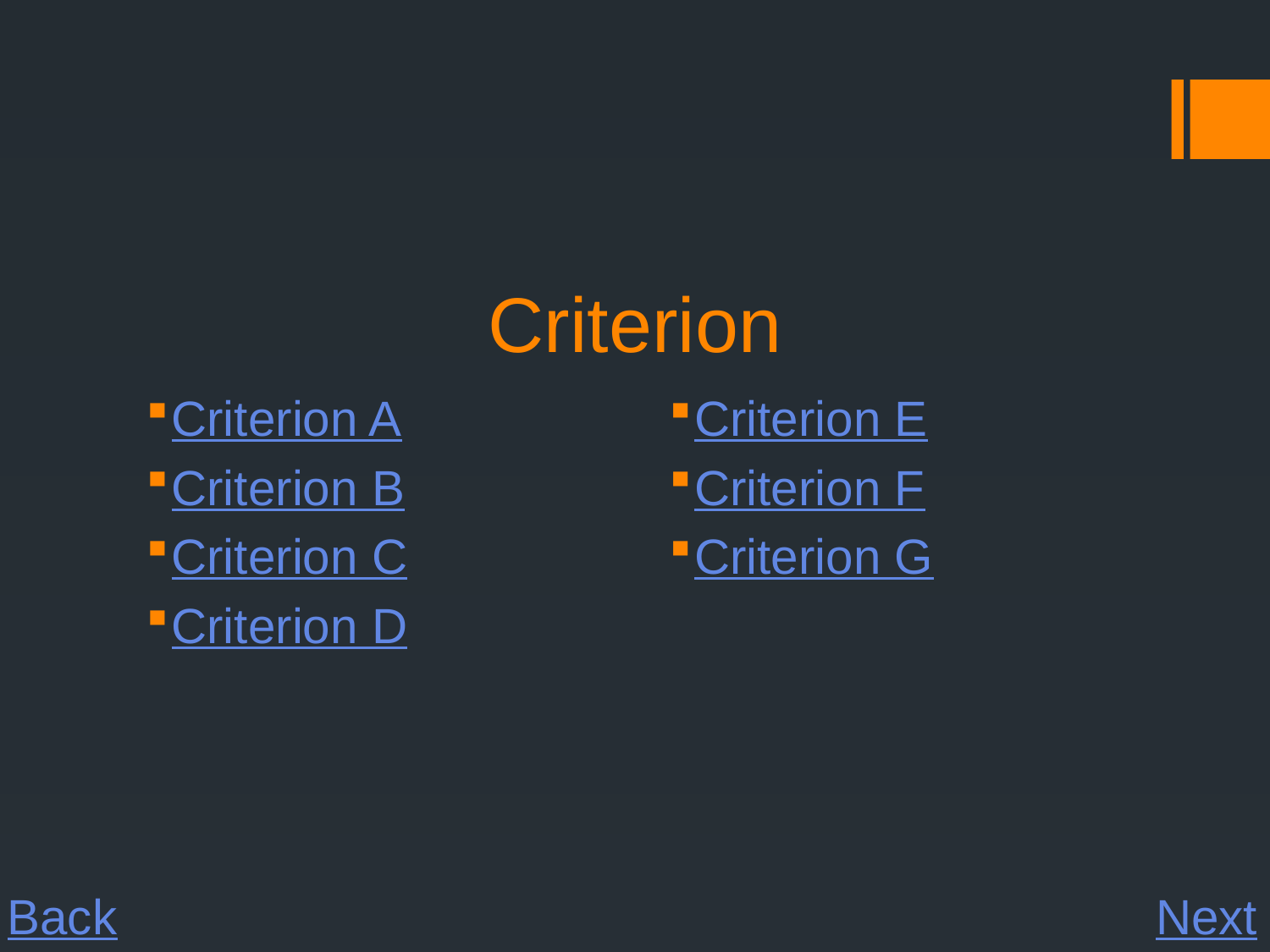

# Criterion
Criterion A
Criterion B
Criterion C
Criterion D
Criterion E
Criterion F
Criterion G
Back
Next